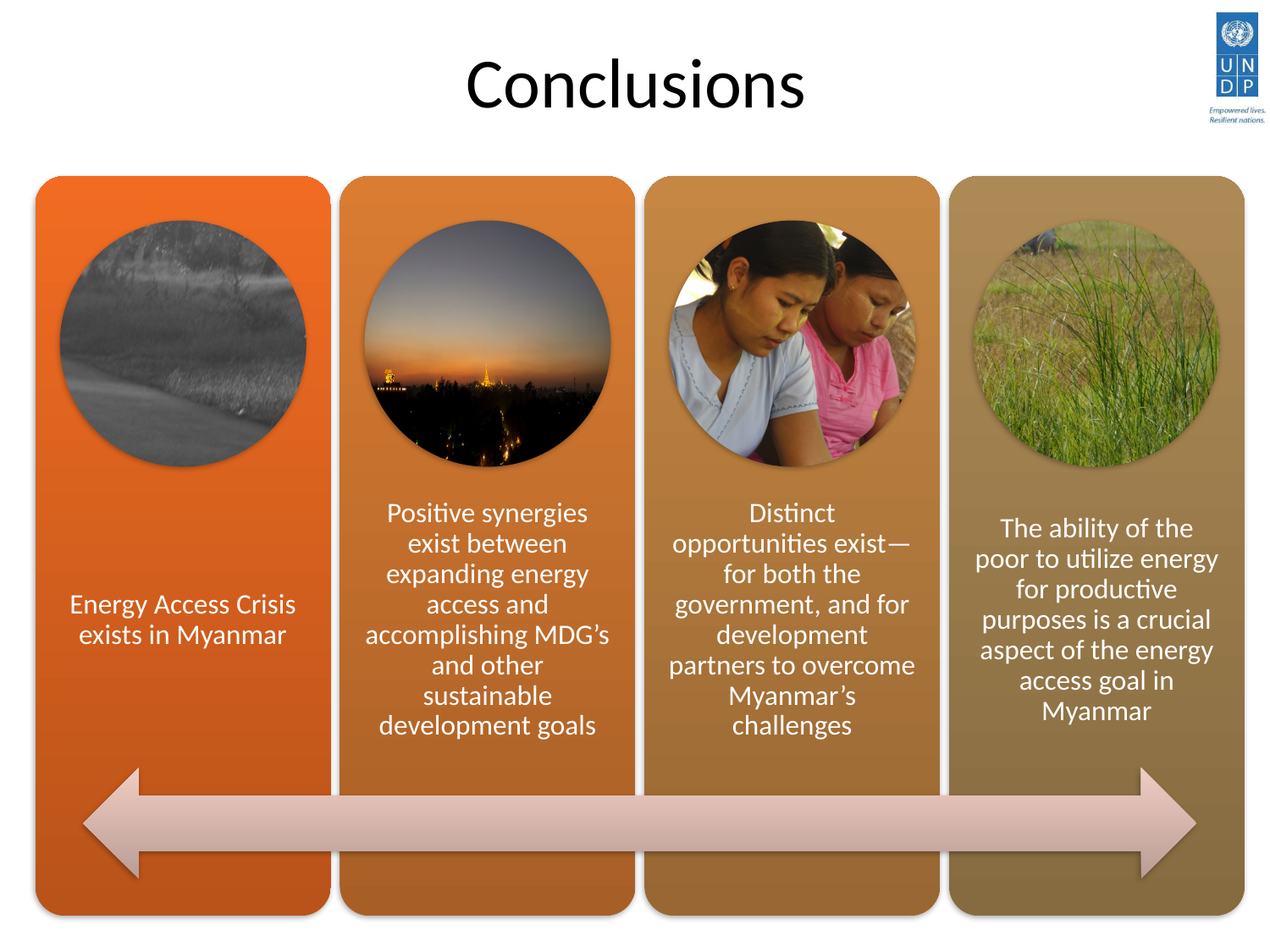

# Conclusions
Energy Access Crisis exists in Myanmar
Positive synergies exist between expanding energy access and accomplishing MDG’s and other sustainable development goals
Distinct opportunities exist—for both the government, and for development partners to overcome Myanmar’s challenges
The ability of the poor to utilize energy for productive purposes is a crucial aspect of the energy access goal in Myanmar